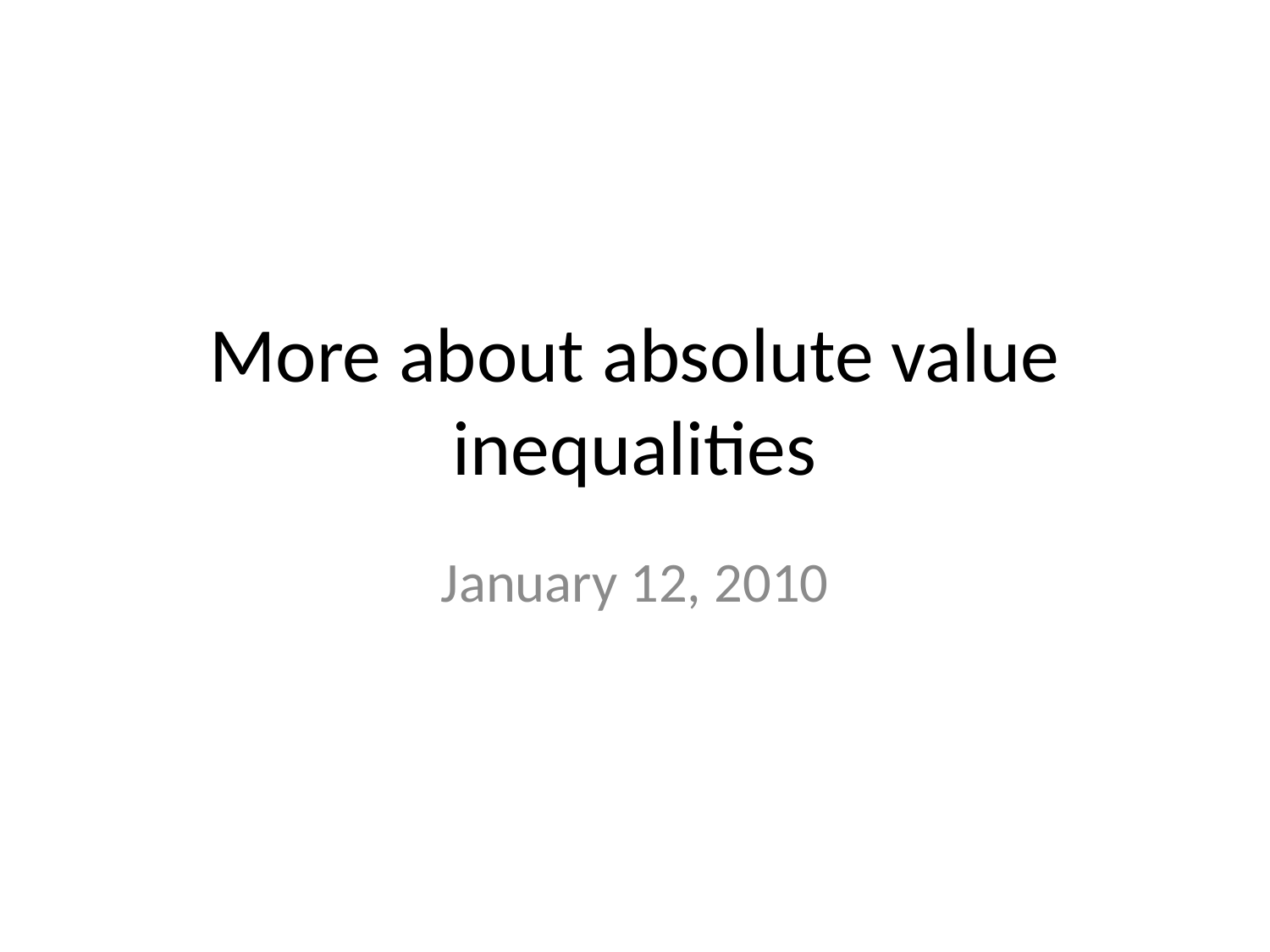

# More about absolute value inequalities
January 12, 2010